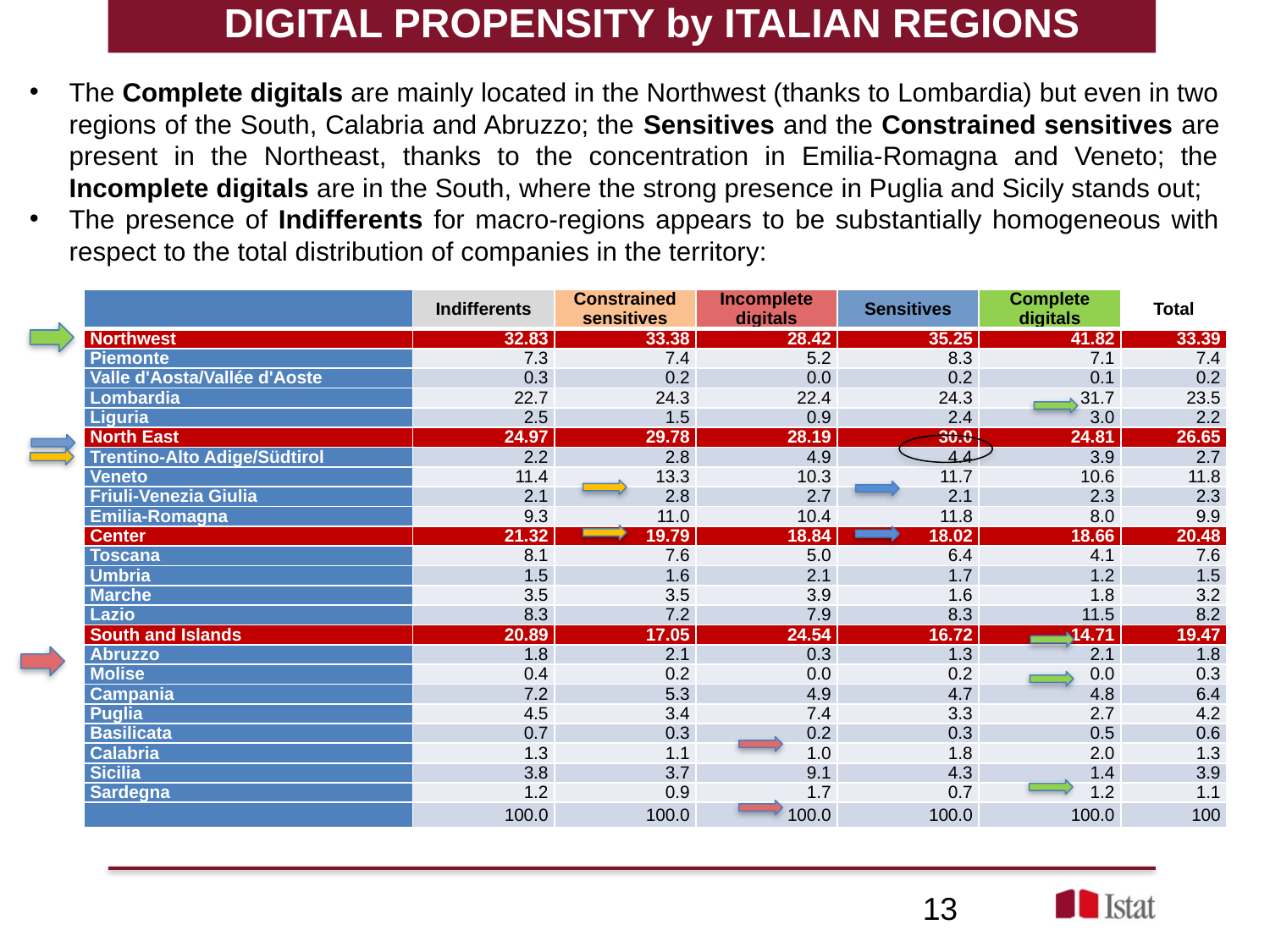

DIGITAL PROPENSITY by ITALIAN REGIONS
The Complete digitals are mainly located in the Northwest (thanks to Lombardia) but even in two regions of the South, Calabria and Abruzzo; the Sensitives and the Constrained sensitives are present in the Northeast, thanks to the concentration in Emilia-Romagna and Veneto; the Incomplete digitals are in the South, where the strong presence in Puglia and Sicily stands out;
The presence of Indifferents for macro-regions appears to be substantially homogeneous with respect to the total distribution of companies in the territory:
|  | Indifferents | Constrained sensitives | Incomplete digitals | Sensitives | Complete digitals | Total |
| --- | --- | --- | --- | --- | --- | --- |
| Northwest | 32.83 | 33.38 | 28.42 | 35.25 | 41.82 | 33.39 |
| Piemonte | 7.3 | 7.4 | 5.2 | 8.3 | 7.1 | 7.4 |
| Valle d'Aosta/Vallée d'Aoste | 0.3 | 0.2 | 0.0 | 0.2 | 0.1 | 0.2 |
| Lombardia | 22.7 | 24.3 | 22.4 | 24.3 | 31.7 | 23.5 |
| Liguria | 2.5 | 1.5 | 0.9 | 2.4 | 3.0 | 2.2 |
| North East | 24.97 | 29.78 | 28.19 | 30.0 | 24.81 | 26.65 |
| Trentino-Alto Adige/Südtirol | 2.2 | 2.8 | 4.9 | 4.4 | 3.9 | 2.7 |
| Veneto | 11.4 | 13.3 | 10.3 | 11.7 | 10.6 | 11.8 |
| Friuli-Venezia Giulia | 2.1 | 2.8 | 2.7 | 2.1 | 2.3 | 2.3 |
| Emilia-Romagna | 9.3 | 11.0 | 10.4 | 11.8 | 8.0 | 9.9 |
| Center | 21.32 | 19.79 | 18.84 | 18.02 | 18.66 | 20.48 |
| Toscana | 8.1 | 7.6 | 5.0 | 6.4 | 4.1 | 7.6 |
| Umbria | 1.5 | 1.6 | 2.1 | 1.7 | 1.2 | 1.5 |
| Marche | 3.5 | 3.5 | 3.9 | 1.6 | 1.8 | 3.2 |
| Lazio | 8.3 | 7.2 | 7.9 | 8.3 | 11.5 | 8.2 |
| South and Islands | 20.89 | 17.05 | 24.54 | 16.72 | 14.71 | 19.47 |
| Abruzzo | 1.8 | 2.1 | 0.3 | 1.3 | 2.1 | 1.8 |
| Molise | 0.4 | 0.2 | 0.0 | 0.2 | 0.0 | 0.3 |
| Campania | 7.2 | 5.3 | 4.9 | 4.7 | 4.8 | 6.4 |
| Puglia | 4.5 | 3.4 | 7.4 | 3.3 | 2.7 | 4.2 |
| Basilicata | 0.7 | 0.3 | 0.2 | 0.3 | 0.5 | 0.6 |
| Calabria | 1.3 | 1.1 | 1.0 | 1.8 | 2.0 | 1.3 |
| Sicilia | 3.8 | 3.7 | 9.1 | 4.3 | 1.4 | 3.9 |
| Sardegna | 1.2 | 0.9 | 1.7 | 0.7 | 1.2 | 1.1 |
|  | 100.0 | 100.0 | 100.0 | 100.0 | 100.0 | 100 |

13